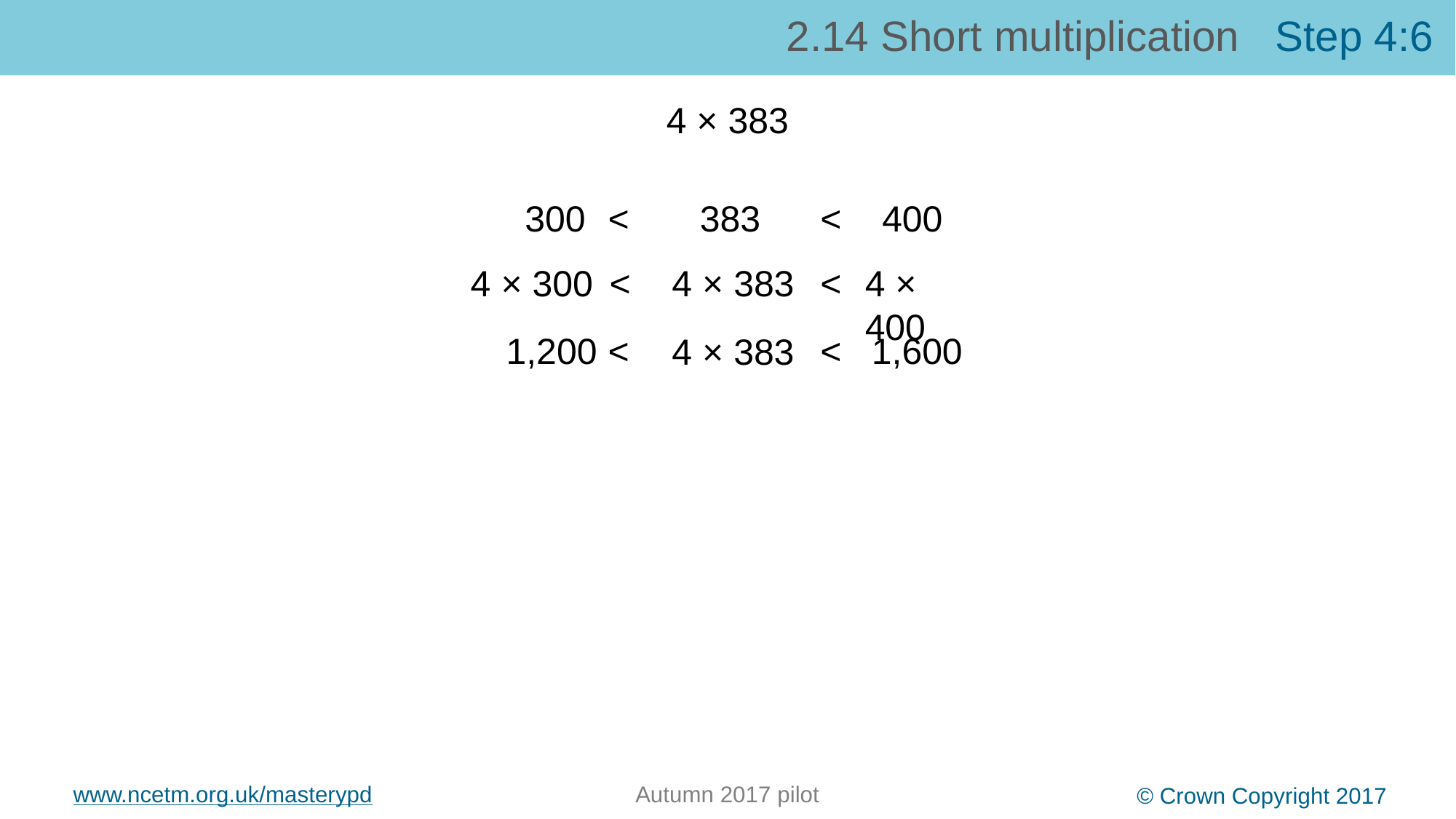

2.14 Short multiplication   Step 4:6
4 × 383
300
<
383
<
400
4 × 300
<
4 × 383
<
4 × 400
1,200
<
<
1,600
4 × 383